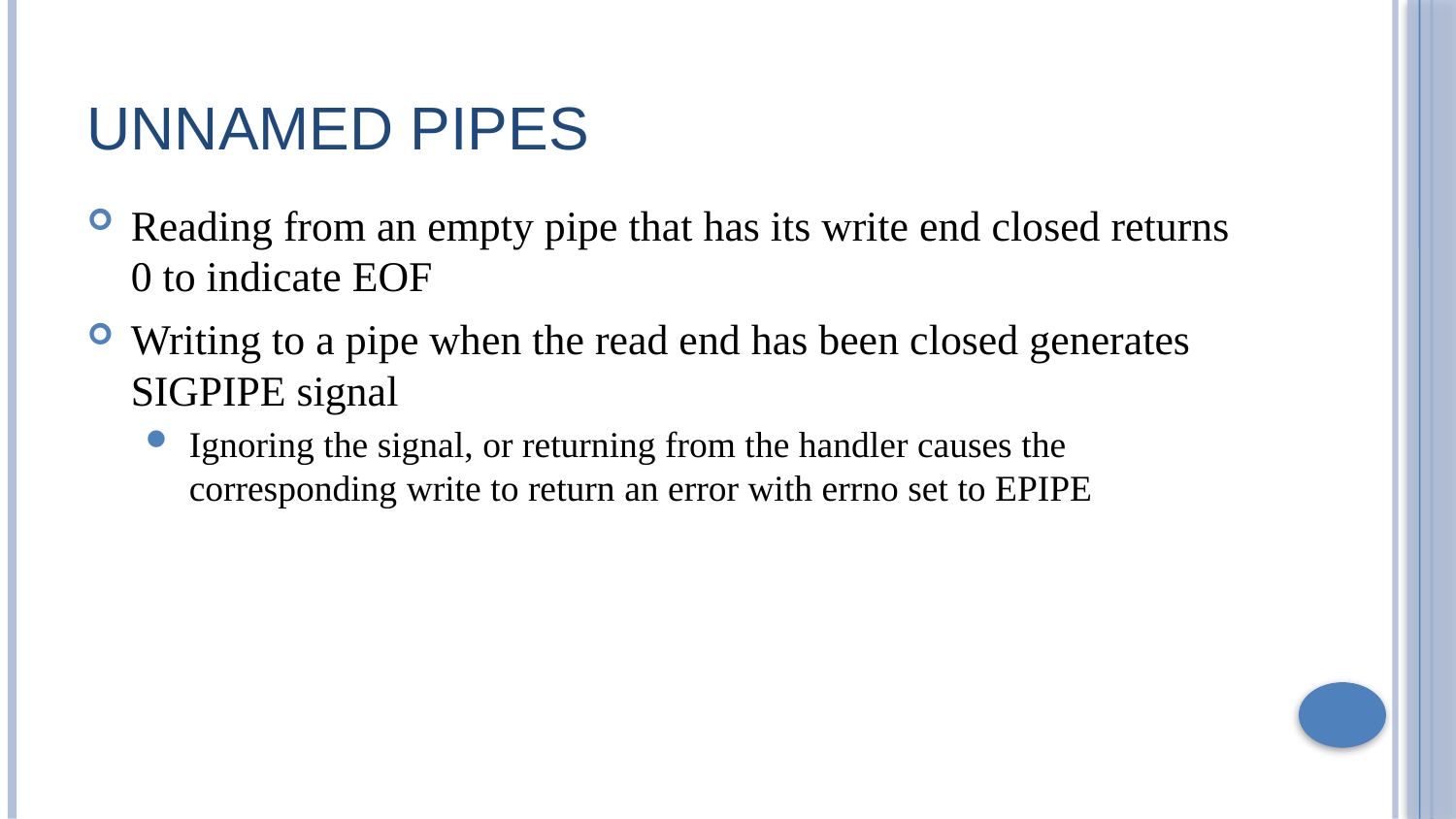

# Unnamed Pipes
Reading from an empty pipe that has its write end closed returns 0 to indicate EOF
Writing to a pipe when the read end has been closed generates SIGPIPE signal
Ignoring the signal, or returning from the handler causes the corresponding write to return an error with errno set to EPIPE